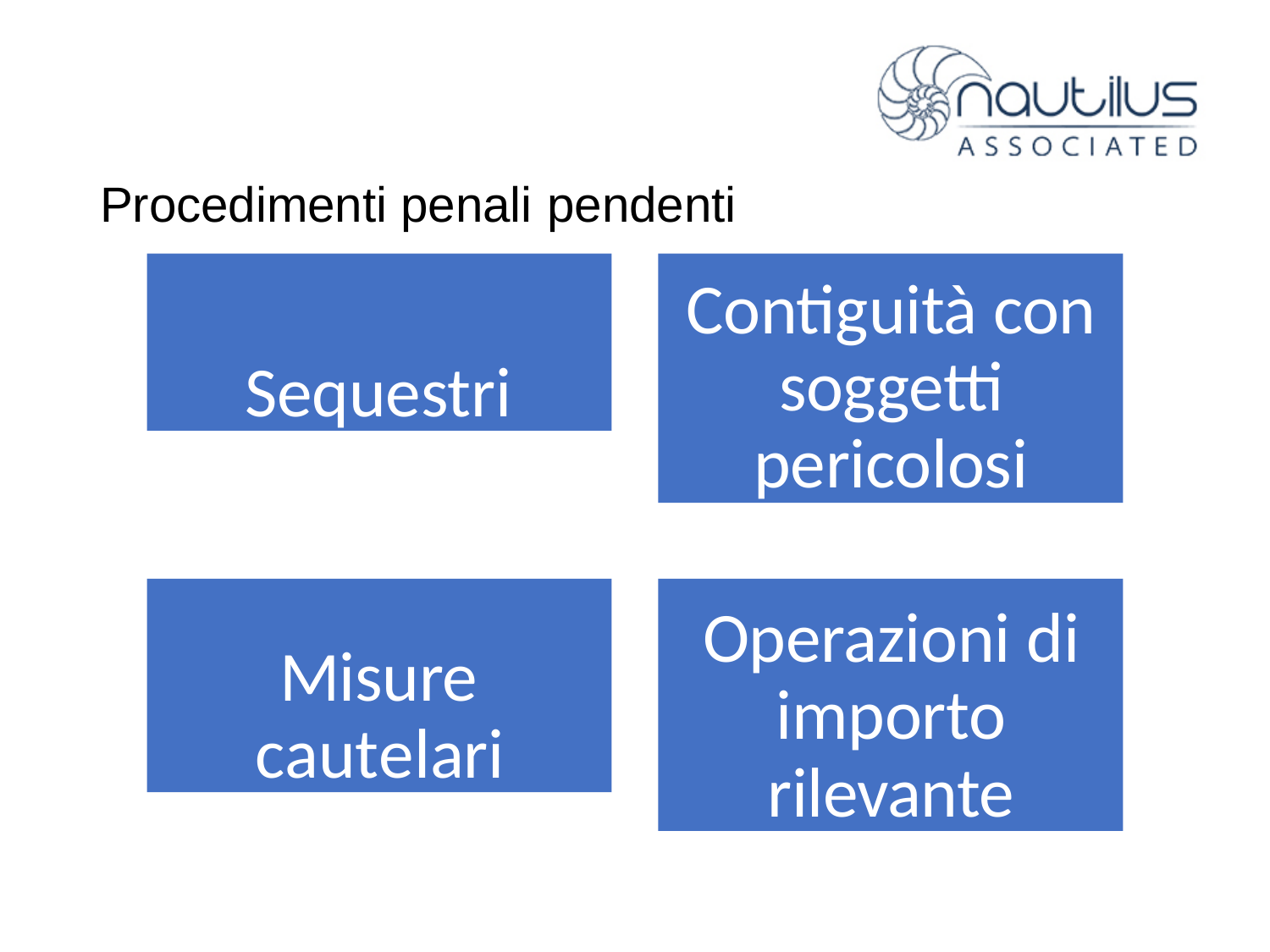

# Procedimenti penali pendenti

Sequestri
Contiguità con  soggetti  pericolosi
Misure  cautelari
Operazioni di  importo  rilevante